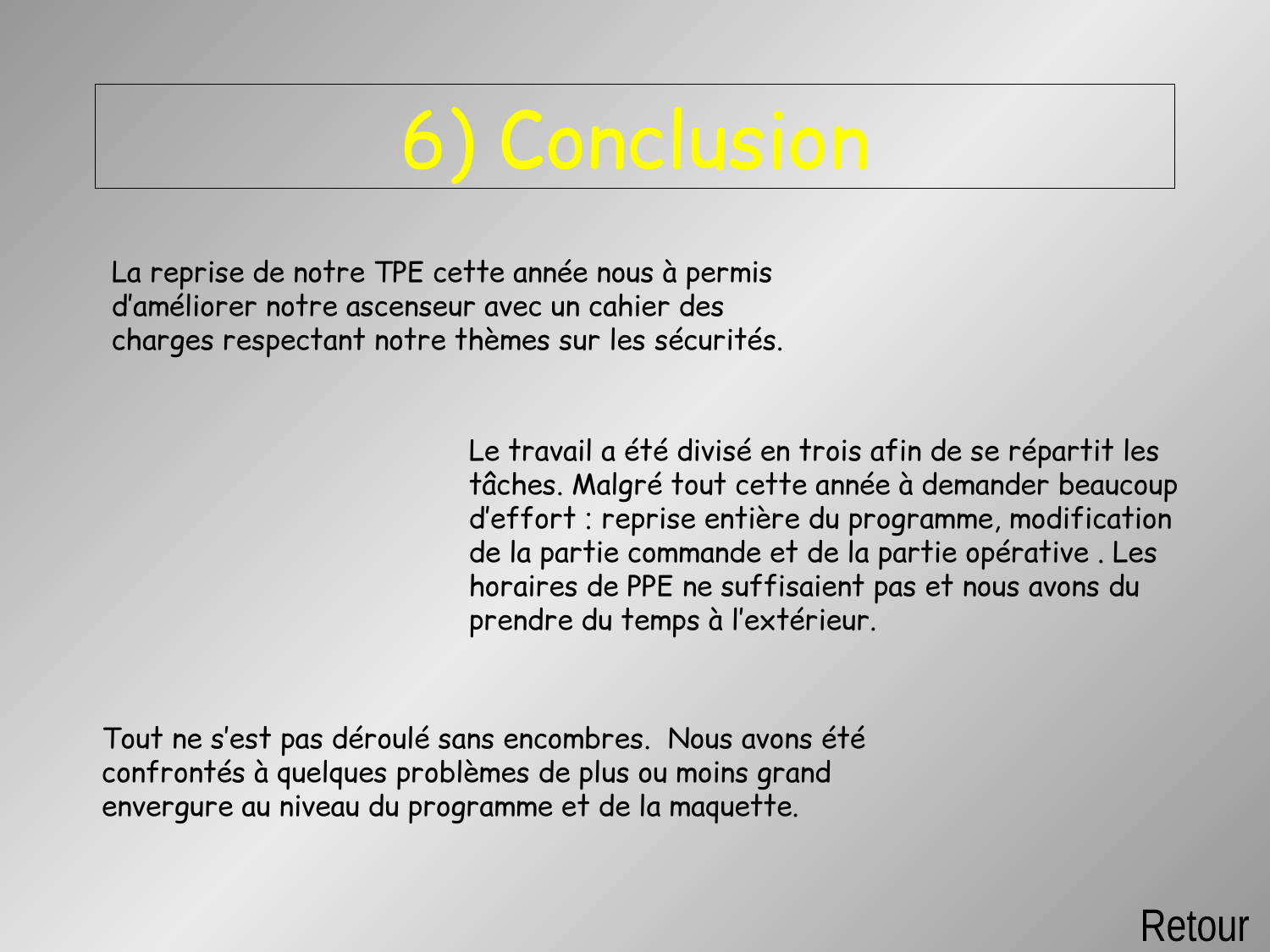

6) Conclusion
La reprise de notre TPE cette année nous à permis d’améliorer notre ascenseur avec un cahier des charges respectant notre thèmes sur les sécurités.
Le travail a été divisé en trois afin de se répartit les tâches. Malgré tout cette année à demander beaucoup d’effort : reprise entière du programme, modification de la partie commande et de la partie opérative . Les horaires de PPE ne suffisaient pas et nous avons du prendre du temps à l’extérieur.
Tout ne s’est pas déroulé sans encombres.  Nous avons été confrontés à quelques problèmes de plus ou moins grand envergure au niveau du programme et de la maquette.
Retour